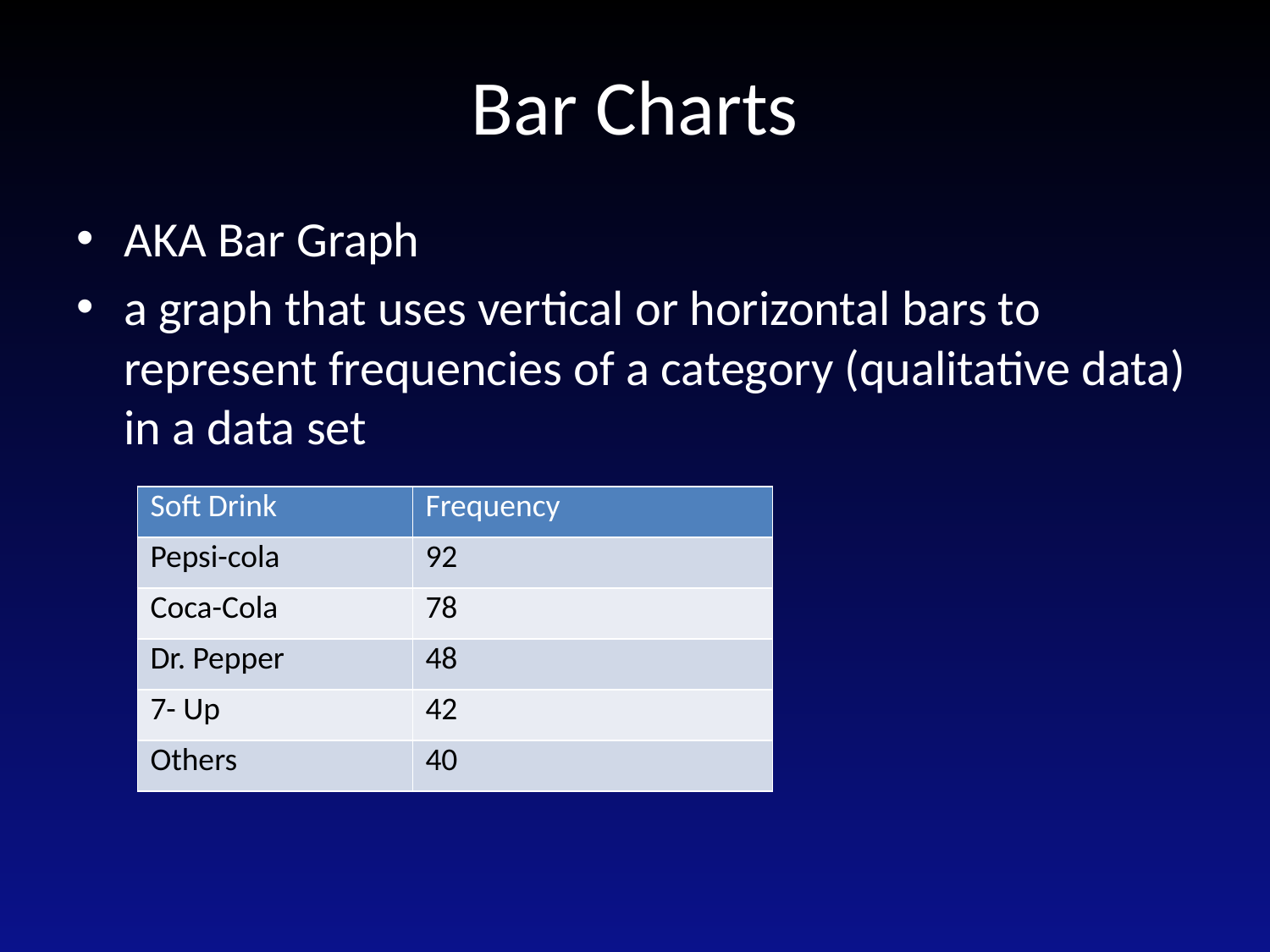

# Bar Charts
AKA Bar Graph
a graph that uses vertical or horizontal bars to represent frequencies of a category (qualitative data) in a data set

| Soft Drink | Frequency |
| --- | --- |
| Pepsi-cola | 92 |
| Coca-Cola | 78 |
| Dr. Pepper | 48 |
| 7- Up | 42 |
| Others | 40 |